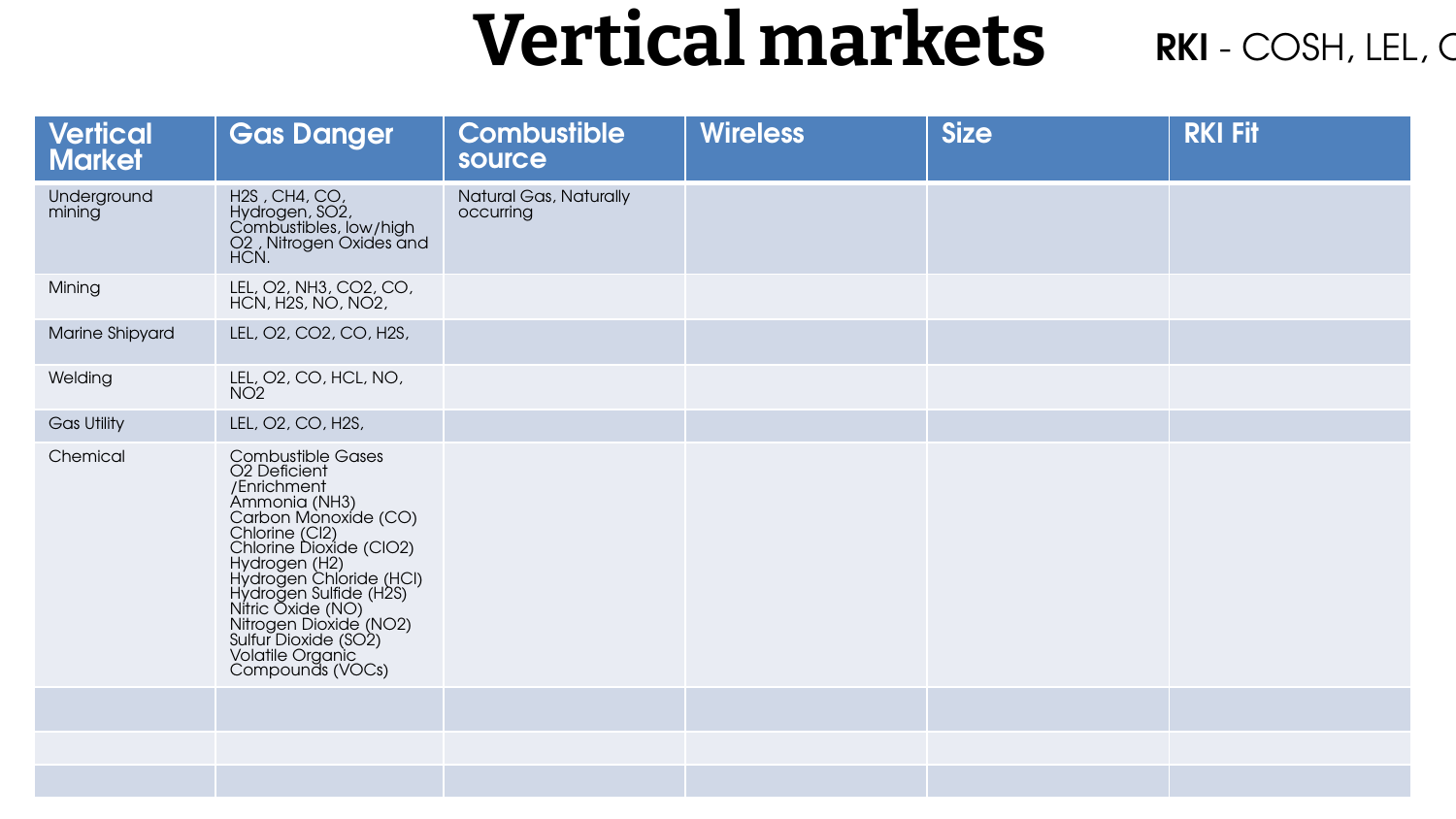

# Vertical markets
RKI - COSH, LEL, O2, HCN, NH3, NO2, PH3, SO2, CO2 %, CO2 PPM
| Vertical Market | Gas Danger | Combustible source | Wireless | Size | RKI Fit |
| --- | --- | --- | --- | --- | --- |
| Underground mining | H2S , CH4, CO, Hydrogen, SO2, Combustibles, low/high O2 , Nitrogen Oxides and HCN. | Natural Gas, Naturally occurring |  |  |  |
| Mining | LEL, O2, NH3, CO2, CO, HCN, H2S, NO, NO2, |  |  |  |  |
| Marine Shipyard | LEL, O2, CO2, CO, H2S, |  |  |  |  |
| Welding | LEL, O2, CO, HCL, NO, NO2 |  |  |  |  |
| Gas Utility | LEL, O2, CO, H2S, |  |  |  |  |
| Chemical | Combustible Gases O2 Deficient /Enrichment Ammonia (NH3) Carbon Monoxide (CO) Chlorine (CI2) Chlorine Dioxide (CIO2) Hydrogen (H2) Hydrogen Chloride (HCI) Hydrogen Sulfide (H2S) Nitric Oxide (NO) Nitrogen Dioxide (NO2) Sulfur Dioxide (SO2) Volatile Organic Compounds (VOCs) |  |  |  |  |
|  |  |  |  |  |  |
|  |  |  |  |  |  |
|  |  |  |  |  |  |
www.rkiinstruments.com